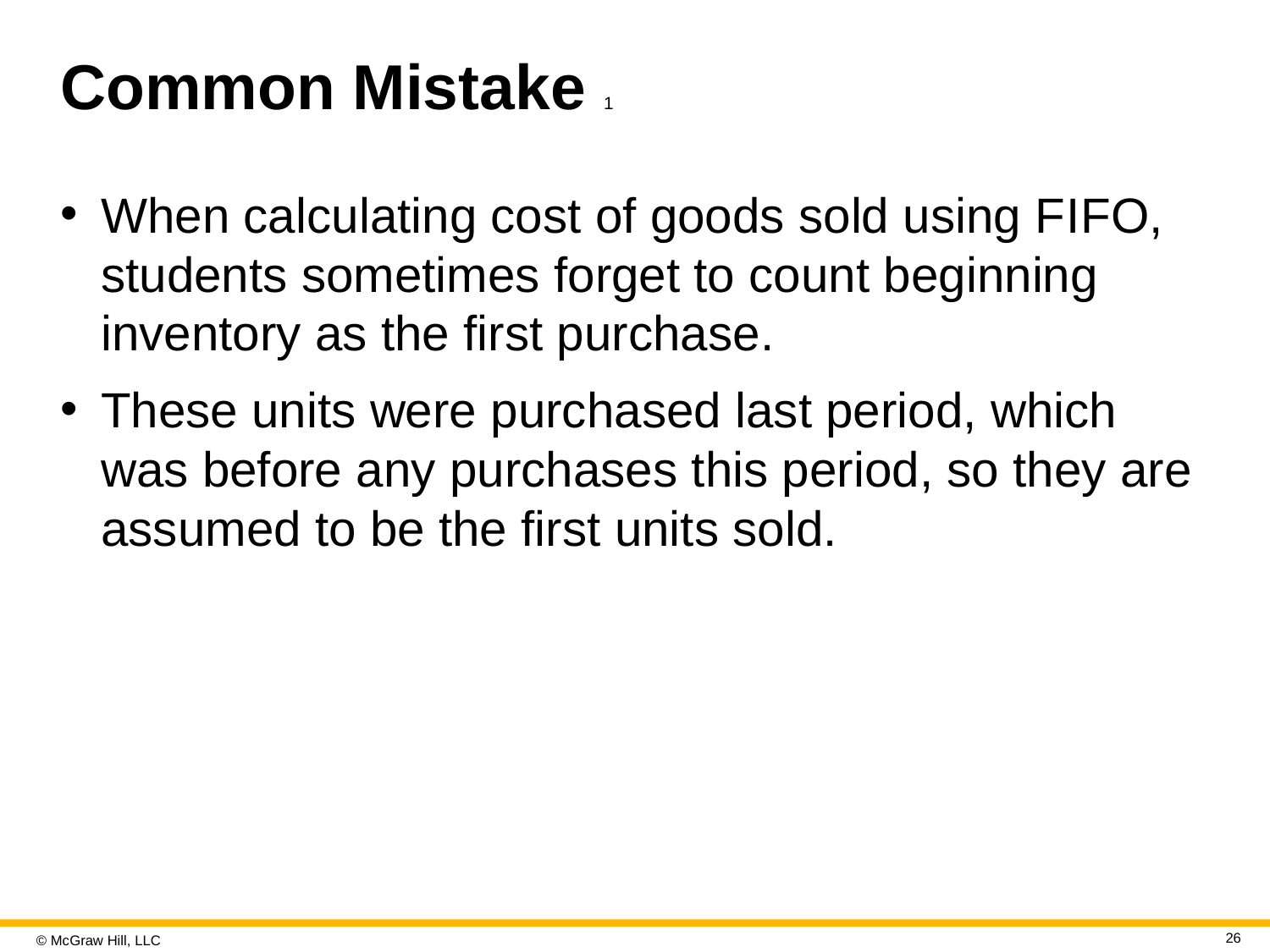

# Common Mistake 1
When calculating cost of goods sold using F I F O, students sometimes forget to count beginning inventory as the first purchase.
These units were purchased last period, which was before any purchases this period, so they are assumed to be the first units sold.
26